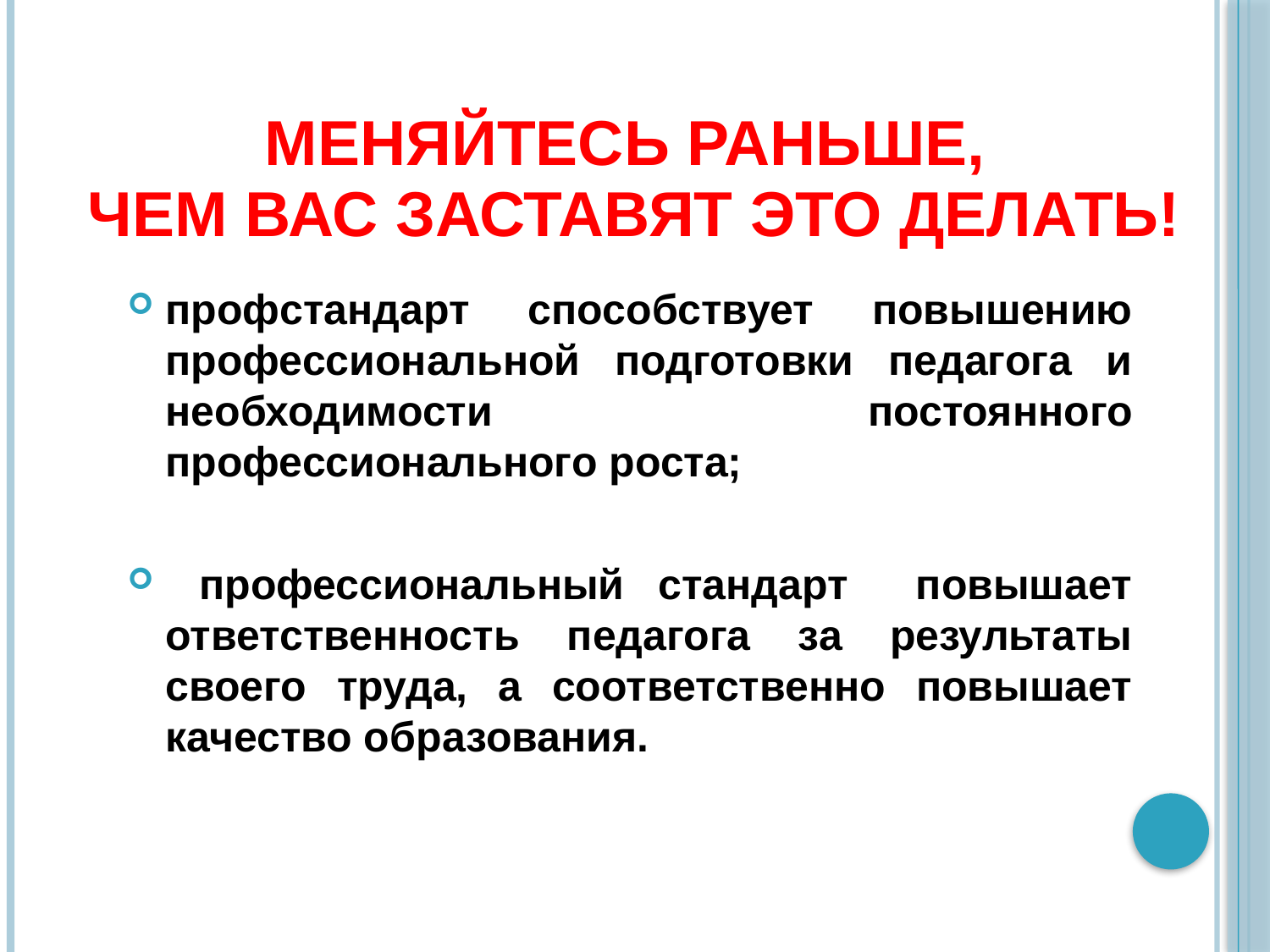

# Меняйтесь раньше, чем Вас заставят это делать!
профстандарт способствует повышению профессиональной подготовки педагога и необходимости постоянного профессионального роста;

 профессиональный стандарт  повышает ответственность педагога за результаты своего труда, а соответственно повышает качество образования.